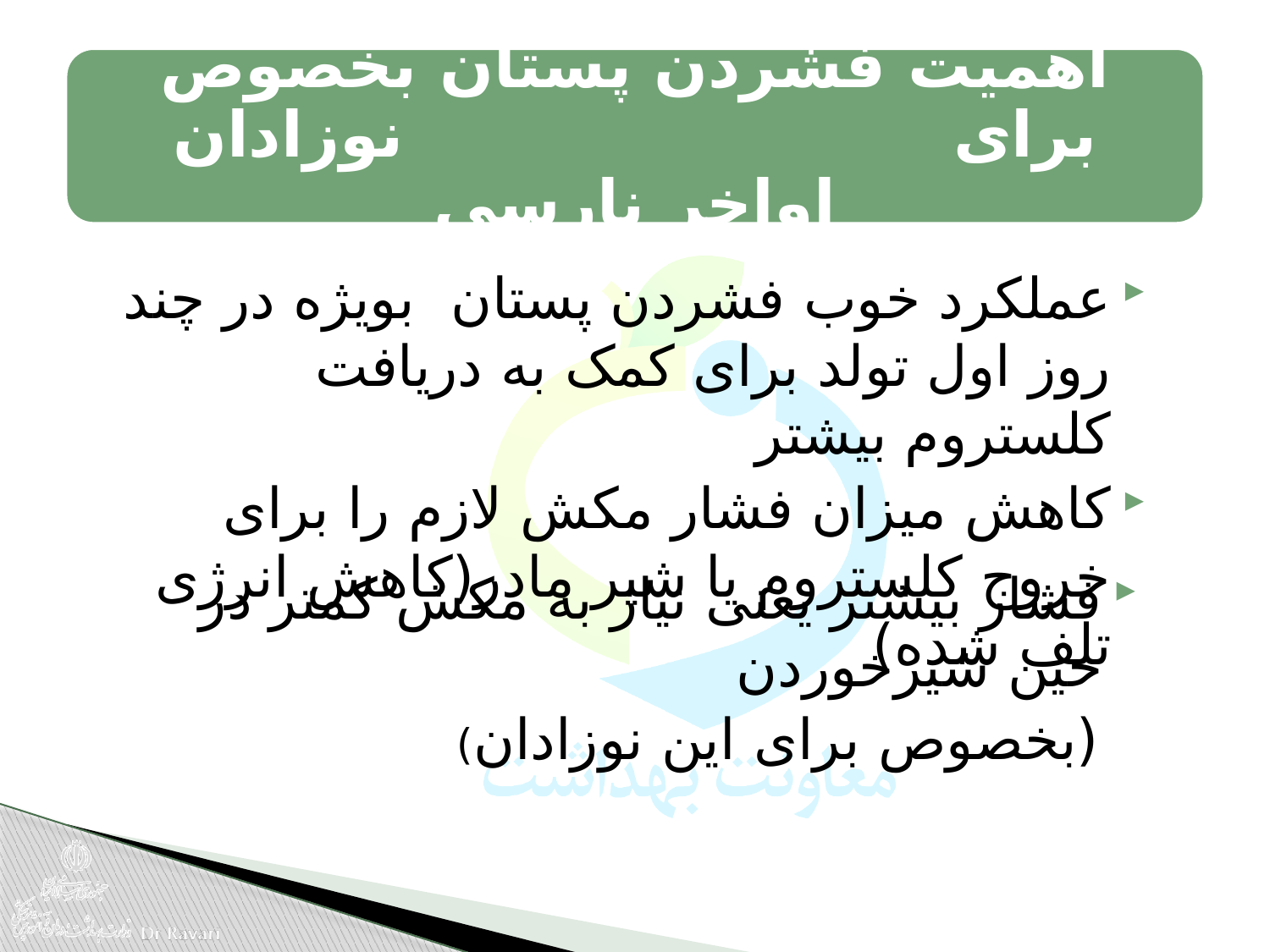

اهمیت فشردن پستان بخصوص برای                         نوزادان اواخر نارسی
عملکرد خوب فشردن پستان  بویژه در چند روز اول تولد برای کمک به دریافت کلستروم بیشتر
کاهش میزان فشار مکش لازم را برای خروج کلستروم یا شیر مادر(کاهش انرژی تلف شده)

فشار بیشتر یعنی نیاز به مکش کمتر در حین شیرخوردن
(بخصوص برای این نوزادان)